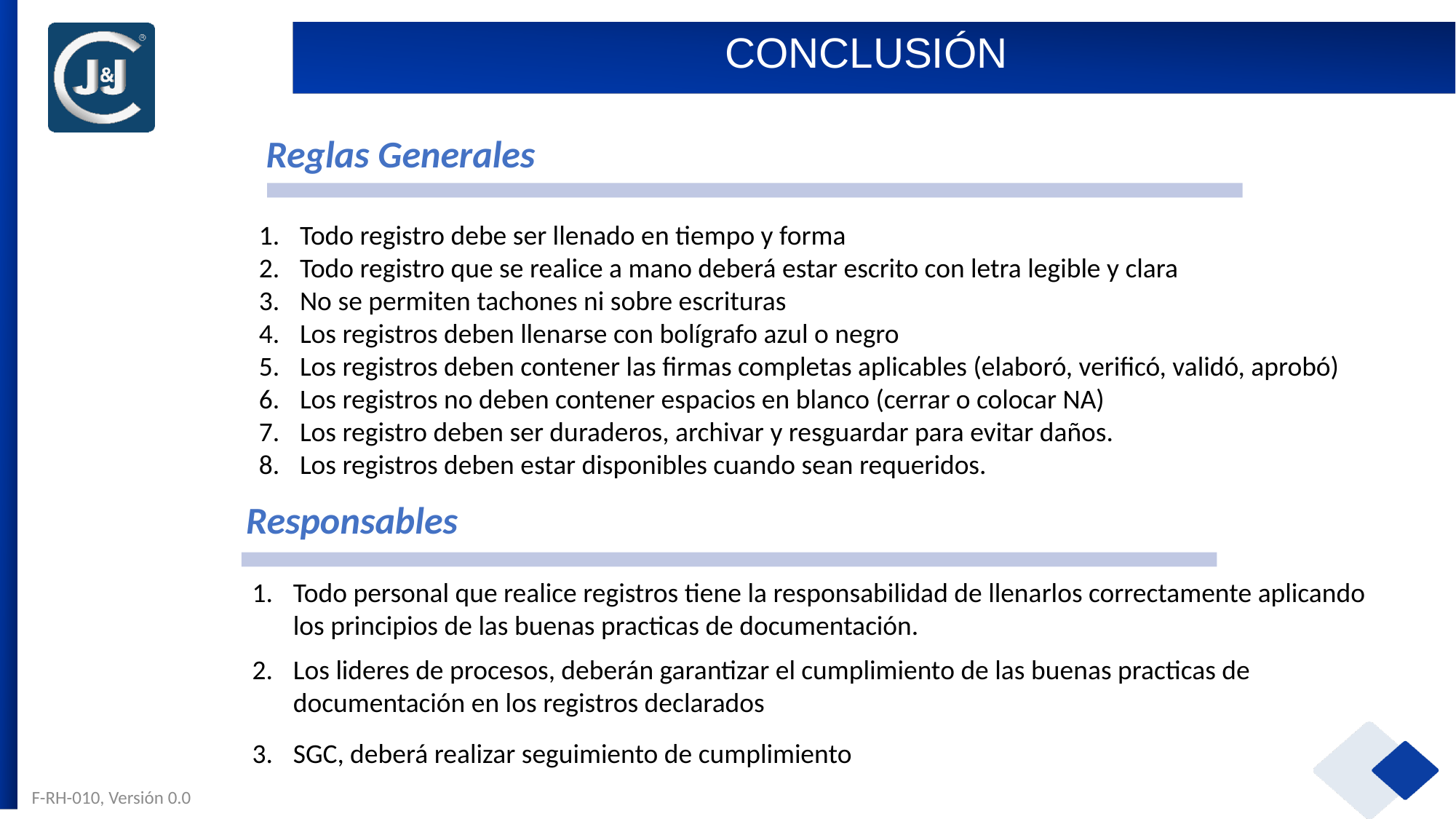

CONCLUSIÓN

Reglas Generales
Todo registro debe ser llenado en tiempo y forma
Todo registro que se realice a mano deberá estar escrito con letra legible y clara
No se permiten tachones ni sobre escrituras
Los registros deben llenarse con bolígrafo azul o negro
Los registros deben contener las firmas completas aplicables (elaboró, verificó, validó, aprobó)
Los registros no deben contener espacios en blanco (cerrar o colocar NA)
Los registro deben ser duraderos, archivar y resguardar para evitar daños.
Los registros deben estar disponibles cuando sean requeridos.

Responsables
Todo personal que realice registros tiene la responsabilidad de llenarlos correctamente aplicando los principios de las buenas practicas de documentación.
Los lideres de procesos, deberán garantizar el cumplimiento de las buenas practicas de documentación en los registros declarados
SGC, deberá realizar seguimiento de cumplimiento
F-RH-010, Versión 0.0